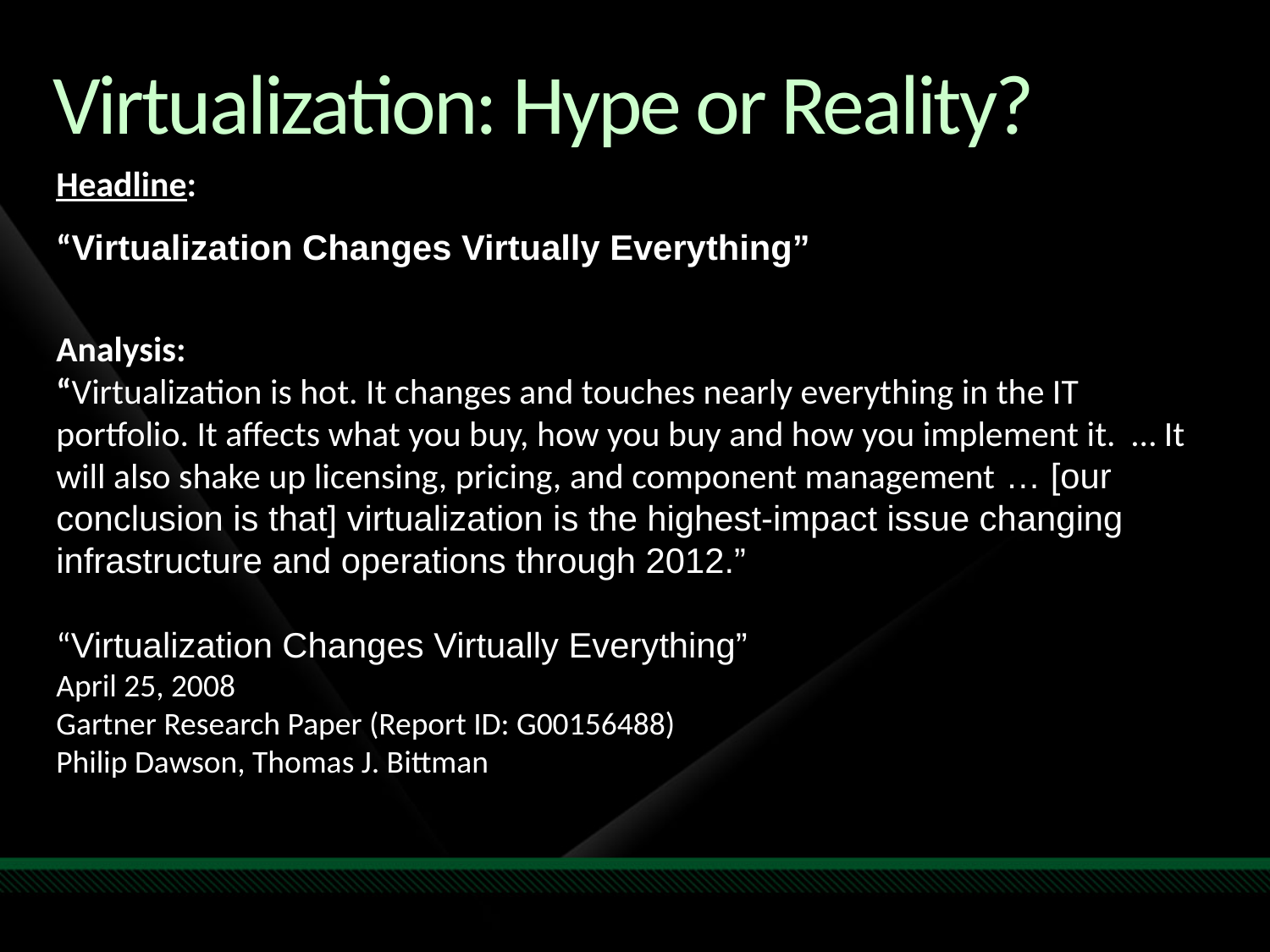

# Virtualization: Hype or Reality?
Headline:
“Virtualization Changes Virtually Everything”

Analysis:
“Virtualization is hot. It changes and touches nearly everything in the IT portfolio. It affects what you buy, how you buy and how you implement it.  … It will also shake up licensing, pricing, and component management … [our conclusion is that] virtualization is the highest-impact issue changing infrastructure and operations through 2012.”

“Virtualization Changes Virtually Everything”
April 25, 2008
Gartner Research Paper (Report ID: G00156488)
Philip Dawson, Thomas J. Bittman